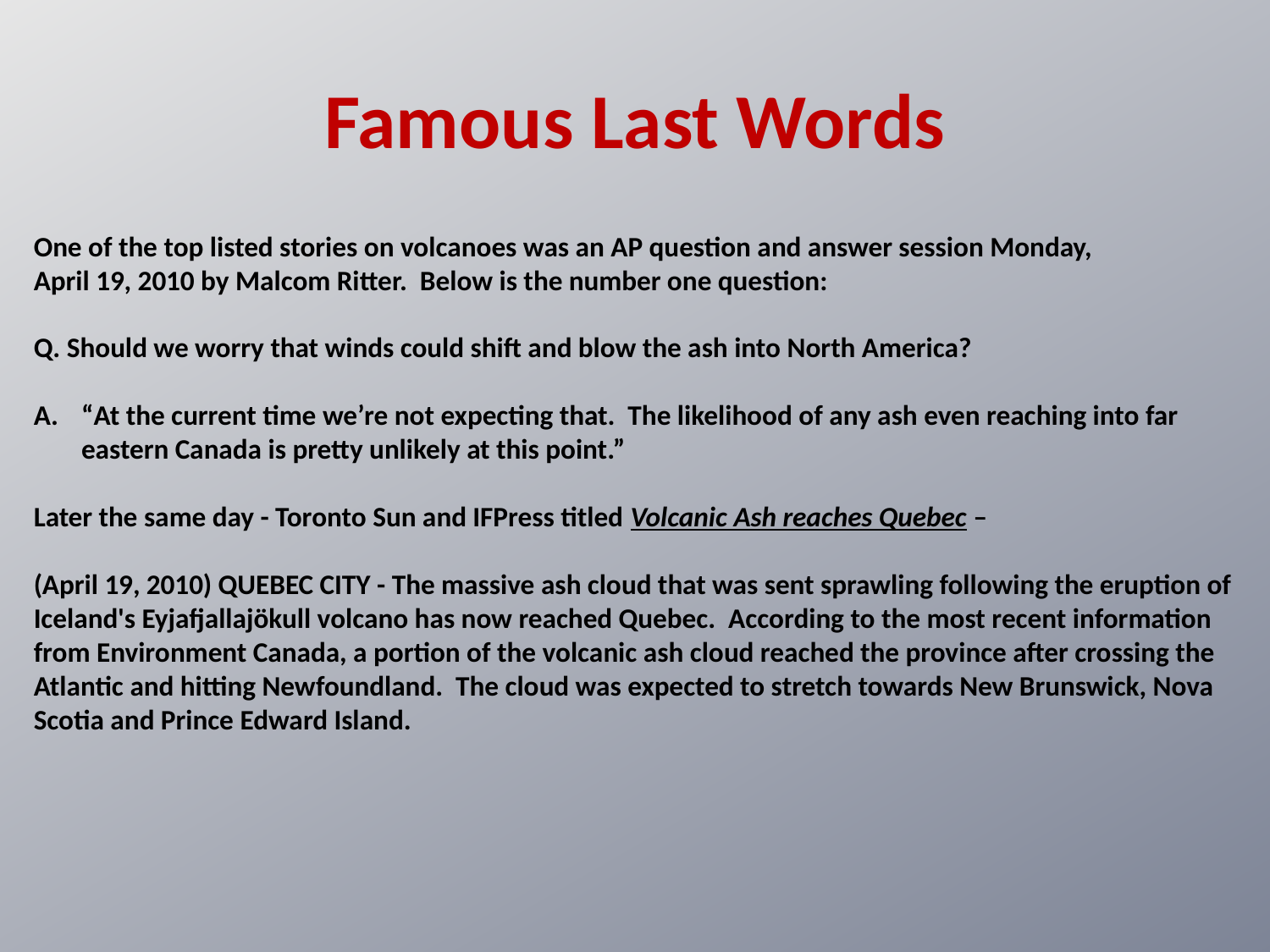

# Famous Last Words
One of the top listed stories on volcanoes was an AP question and answer session Monday,
April 19, 2010 by Malcom Ritter.  Below is the number one question:

Q. Should we worry that winds could shift and blow the ash into North America?

“At the current time we’re not expecting that.  The likelihood of any ash even reaching into far eastern Canada is pretty unlikely at this point.”

Later the same day - Toronto Sun and IFPress titled Volcanic Ash reaches Quebec –

(April 19, 2010) QUEBEC CITY - The massive ash cloud that was sent sprawling following the eruption of Iceland's Eyjafjallajökull volcano has now reached Quebec.  According to the most recent information from Environment Canada, a portion of the volcanic ash cloud reached the province after crossing the Atlantic and hitting Newfoundland.  The cloud was expected to stretch towards New Brunswick, Nova Scotia and Prince Edward Island.